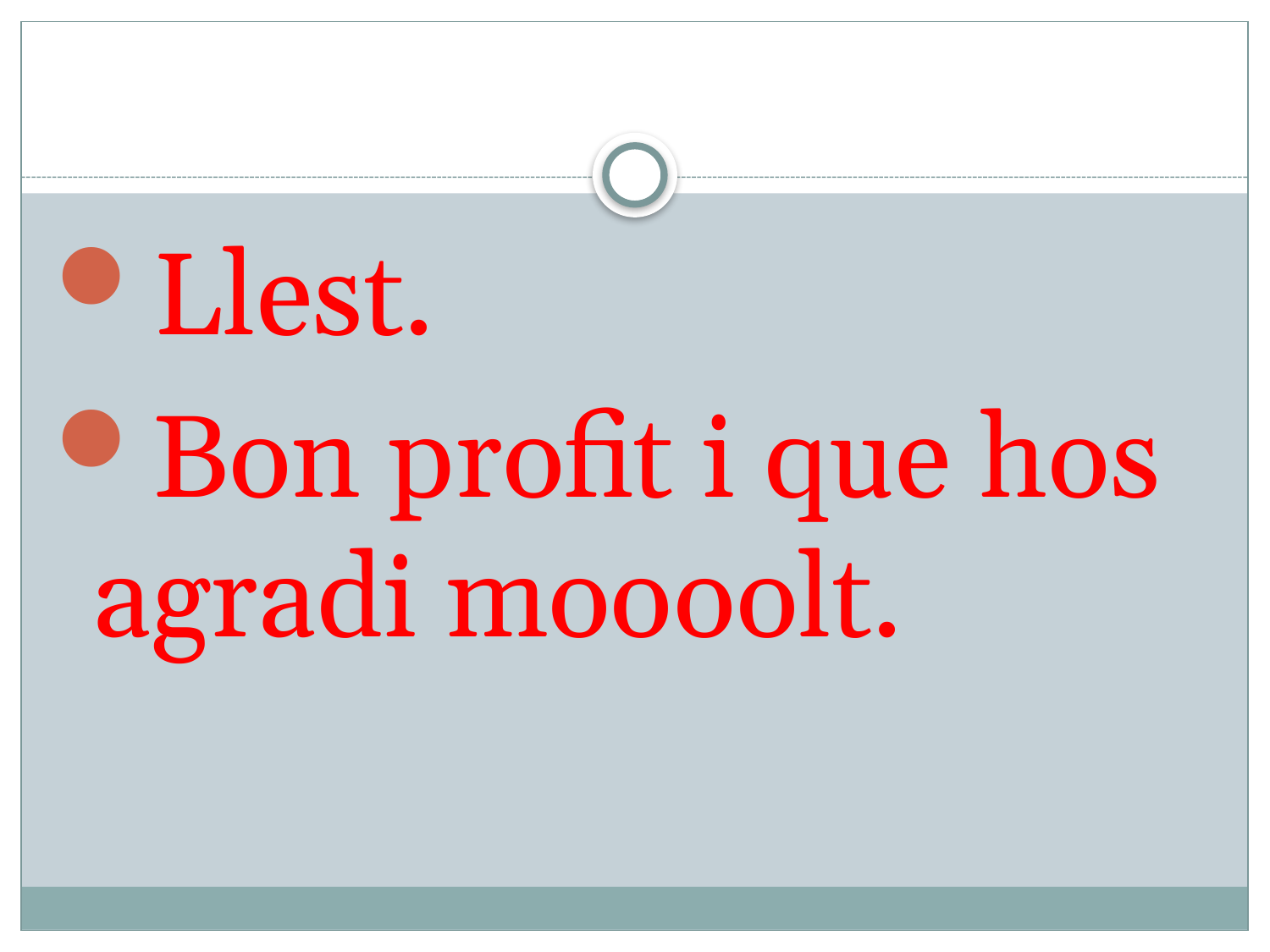

#
Llest.
Bon profit i que hos agradi moooolt.